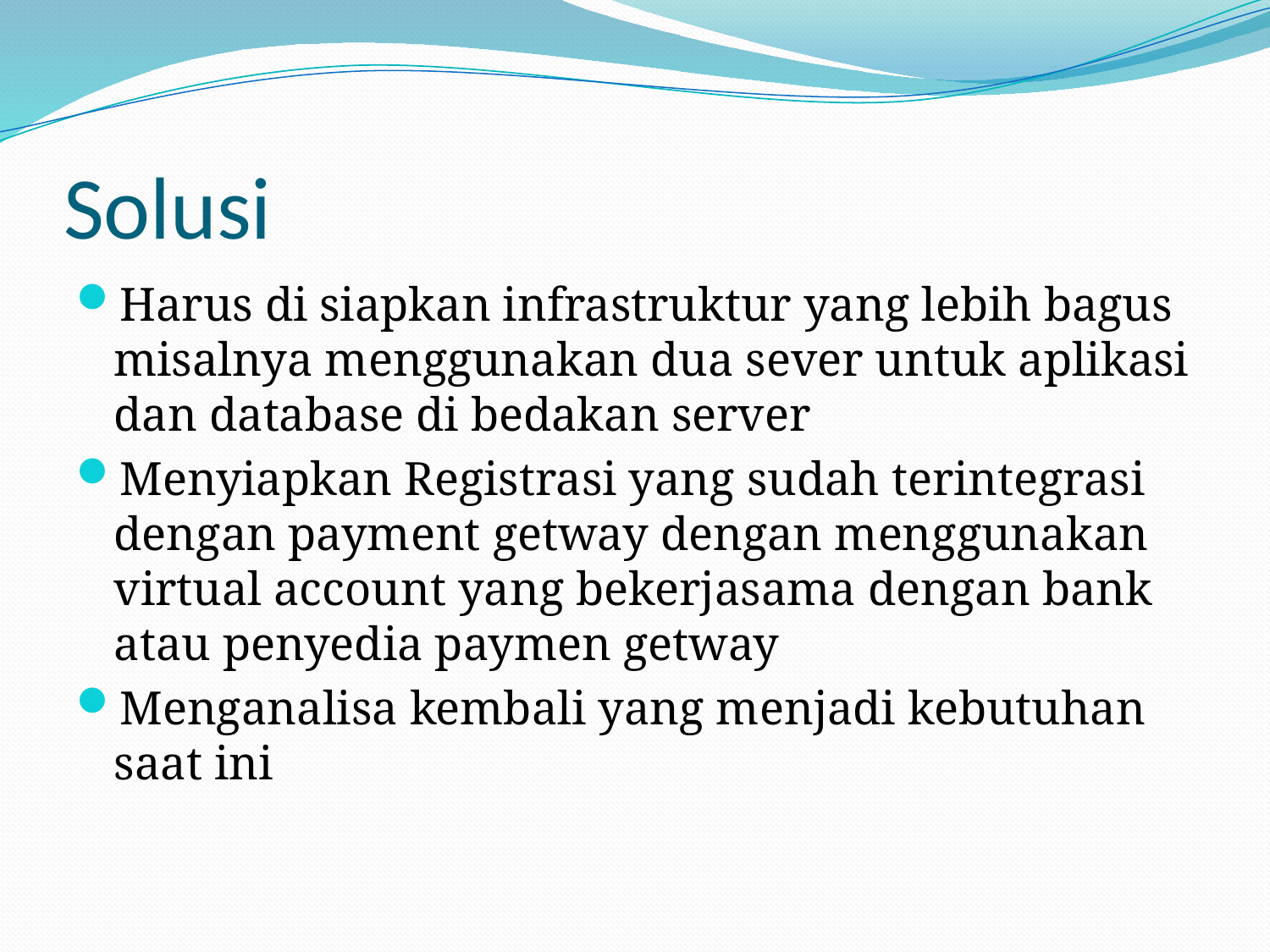

# Solusi
Harus di siapkan infrastruktur yang lebih bagus misalnya menggunakan dua sever untuk aplikasi dan database di bedakan server
Menyiapkan Registrasi yang sudah terintegrasi dengan payment getway dengan menggunakan virtual account yang bekerjasama dengan bank atau penyedia paymen getway
Menganalisa kembali yang menjadi kebutuhan saat ini